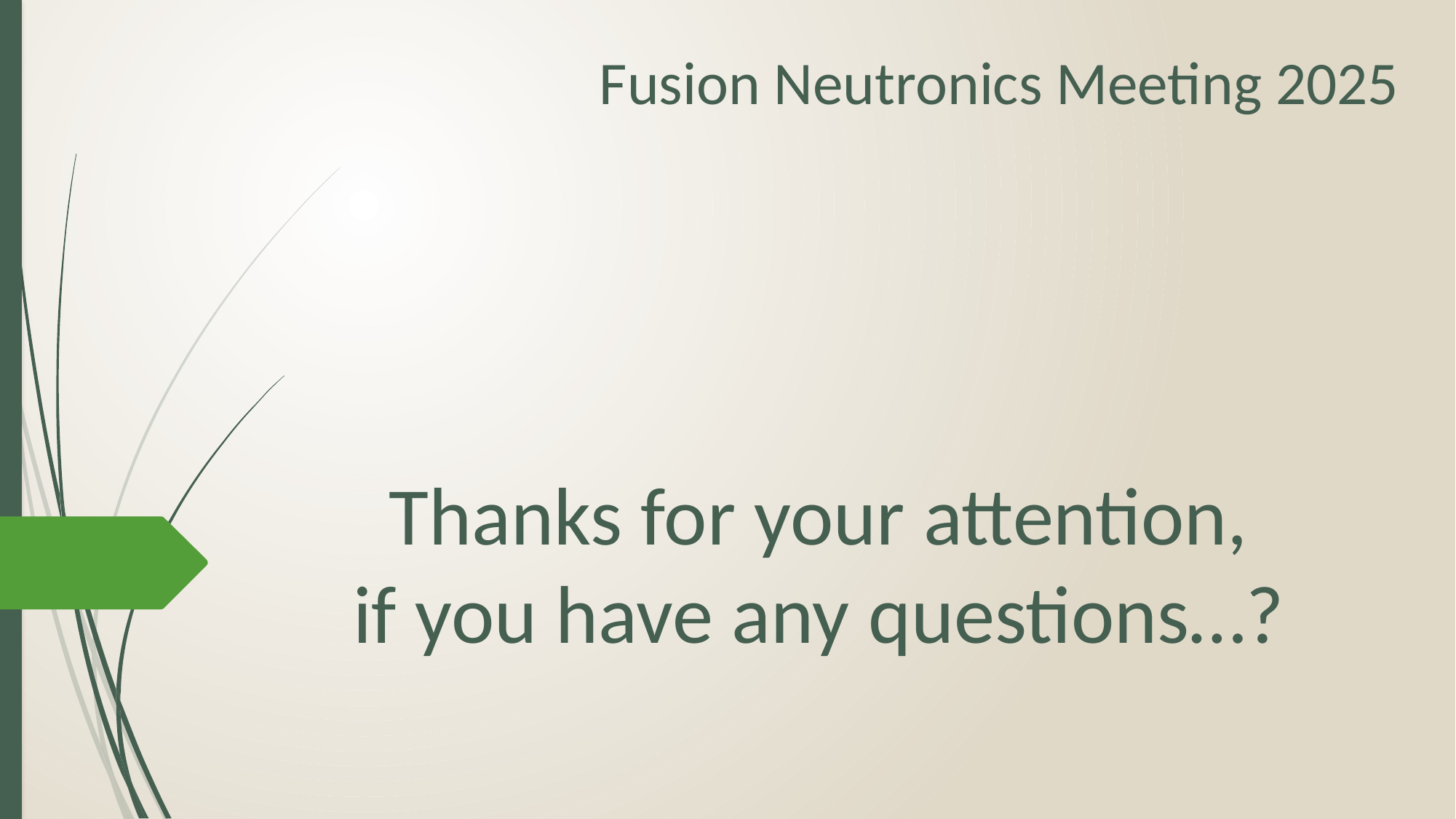

Fusion Neutronics Meeting 2025
Thanks for your attention,
if you have any questions…?